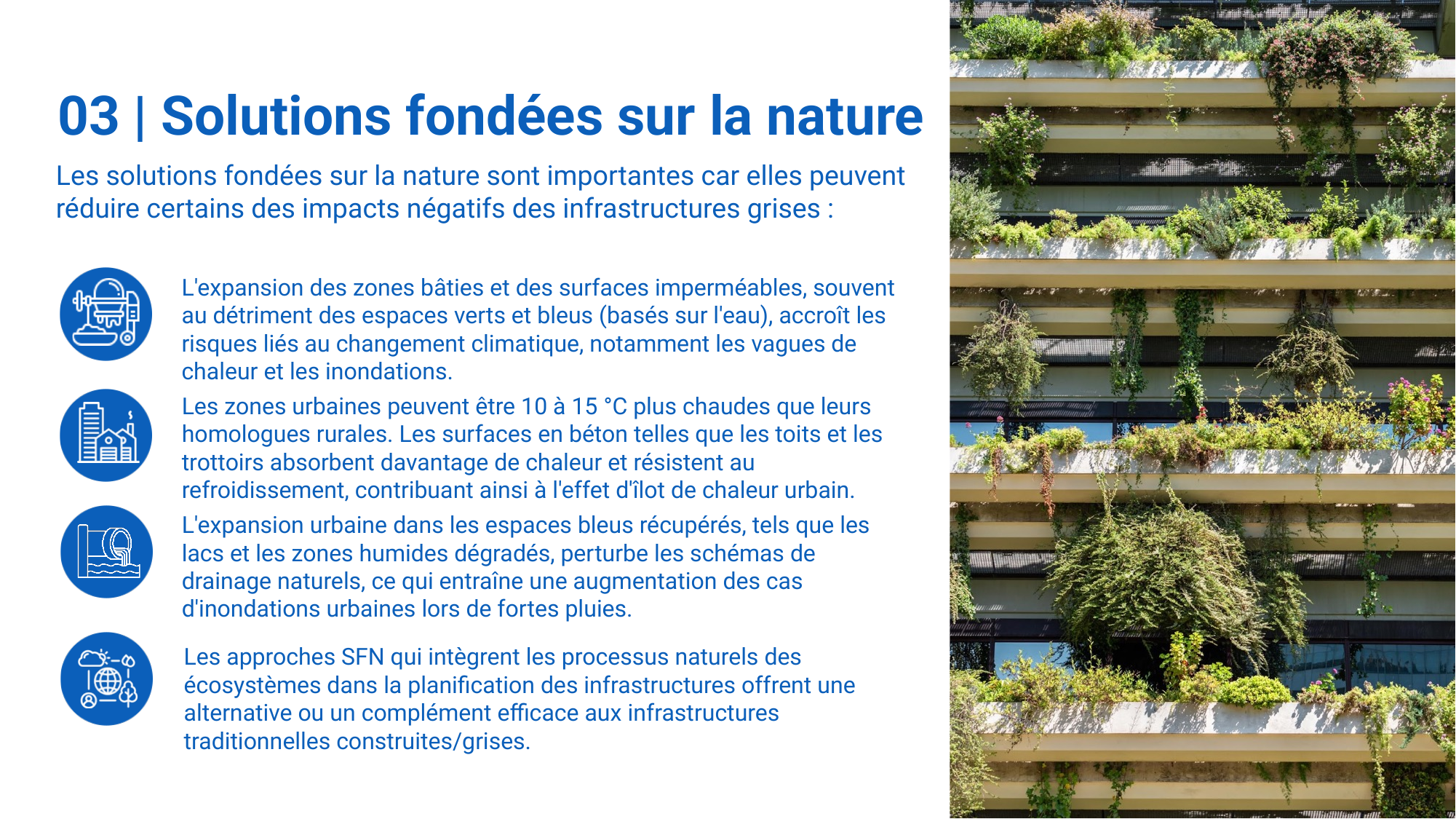

03 | Solutions fondées sur la nature
Les solutions fondées sur la nature sont importantes car elles peuvent réduire certains des impacts négatifs des infrastructures grises :

L'expansion des zones bâties et des surfaces imperméables, souvent au détriment des espaces verts et bleus (basés sur l'eau), accroît les risques liés au changement climatique, notamment les vagues de chaleur et les inondations.

Les zones urbaines peuvent être 10 à 15 °C plus chaudes que leurs homologues rurales. Les surfaces en béton telles que les toits et les trottoirs absorbent davantage de chaleur et résistent au refroidissement, contribuant ainsi à l'effet d'îlot de chaleur urbain.
Photo de Radu Bercan, Canva

L'expansion urbaine dans les espaces bleus récupérés, tels que les lacs et les zones humides dégradés, perturbe les schémas de drainage naturels, ce qui entraîne une augmentation des cas d'inondations urbaines lors de fortes pluies.

Les approches SFN qui intègrent les processus naturels des écosystèmes dans la planification des infrastructures offrent une alternative ou un complément efficace aux infrastructures traditionnelles construites/grises.

63